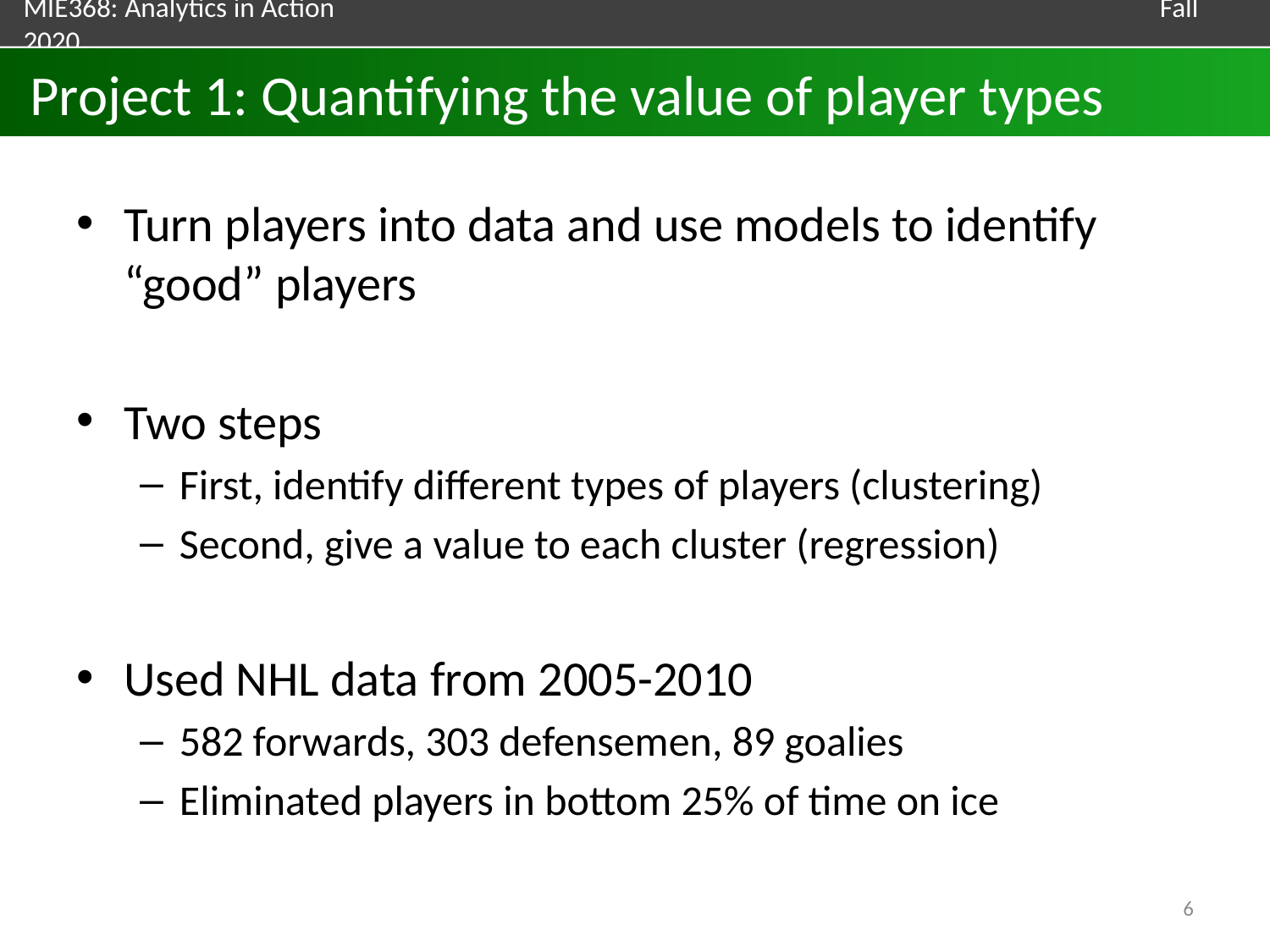

# Project 1: Quantifying the value of player types
Turn players into data and use models to identify “good” players

Two steps
First, identify different types of players (clustering)
Second, give a value to each cluster (regression)

Used NHL data from 2005-2010
582 forwards, 303 defensemen, 89 goalies
Eliminated players in bottom 25% of time on ice
6